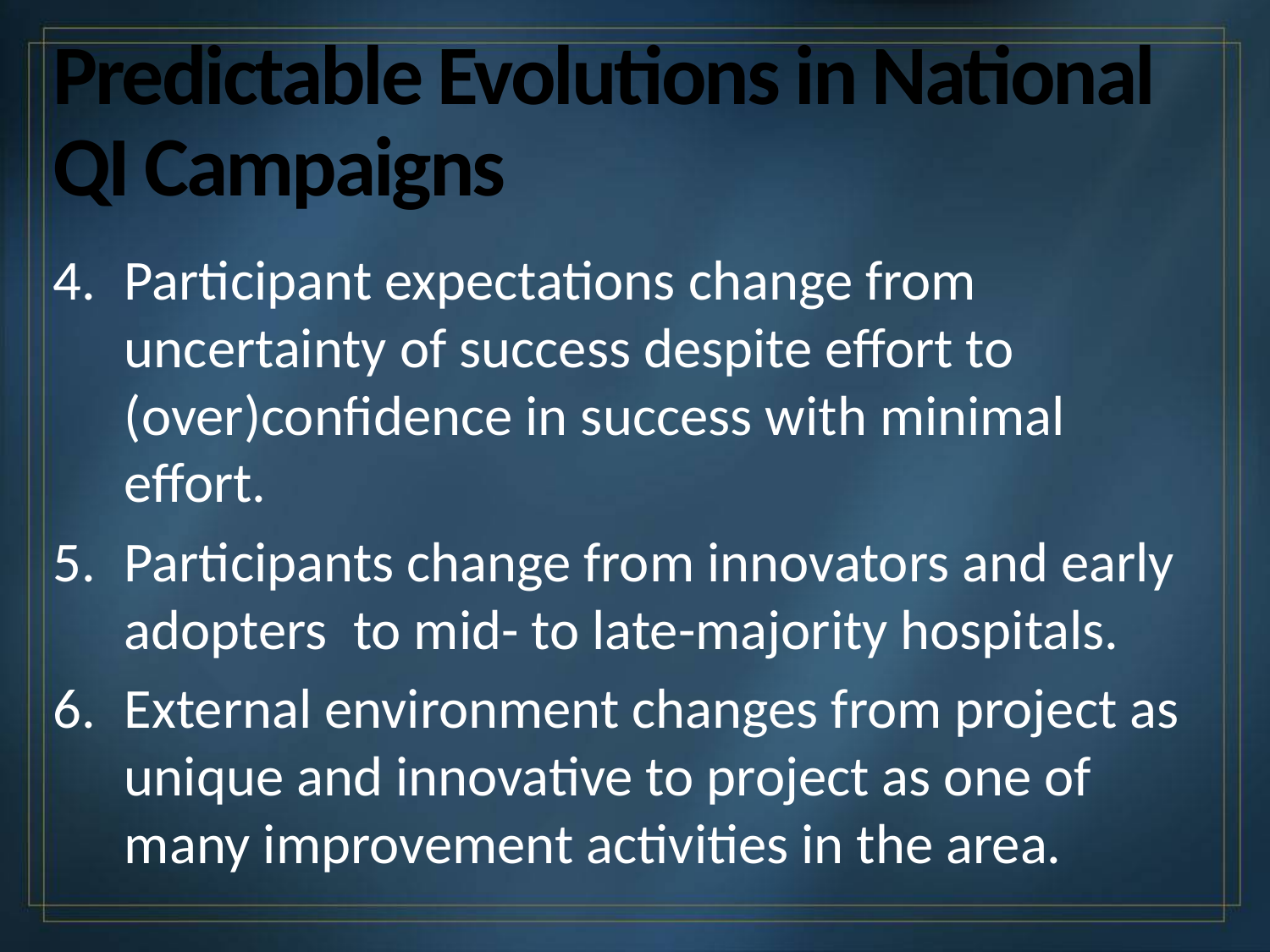

# Predictable Evolutions in National QI Campaigns
Participant expectations change from uncertainty of success despite effort to (over)confidence in success with minimal effort.
Participants change from innovators and early adopters  to mid- to late-majority hospitals.
External environment changes from project as unique and innovative to project as one of many improvement activities in the area.